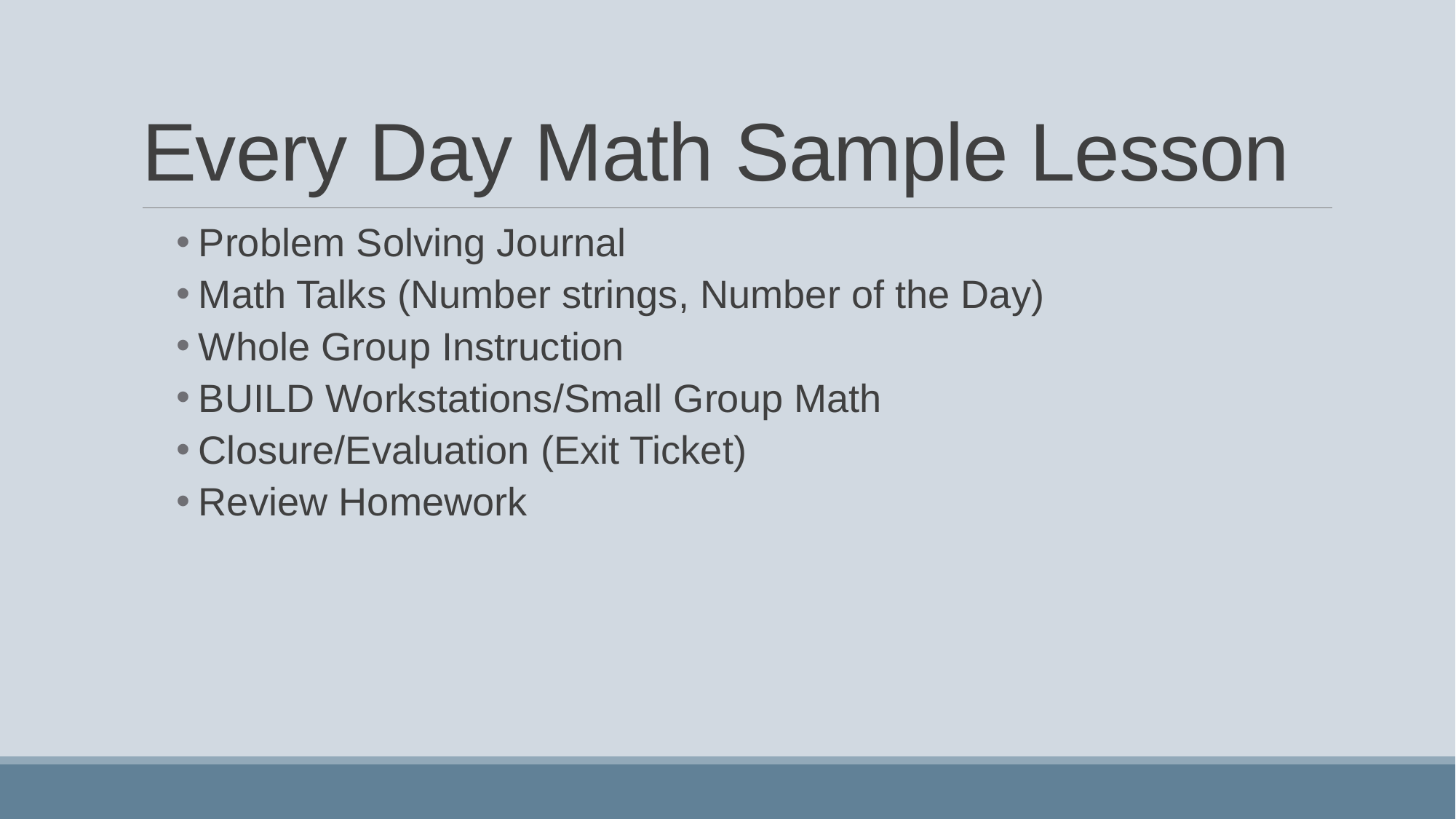

# Every Day Math Sample Lesson
Problem Solving Journal
Math Talks (Number strings, Number of the Day)
Whole Group Instruction
BUILD Workstations/Small Group Math
Closure/Evaluation (Exit Ticket)
Review Homework